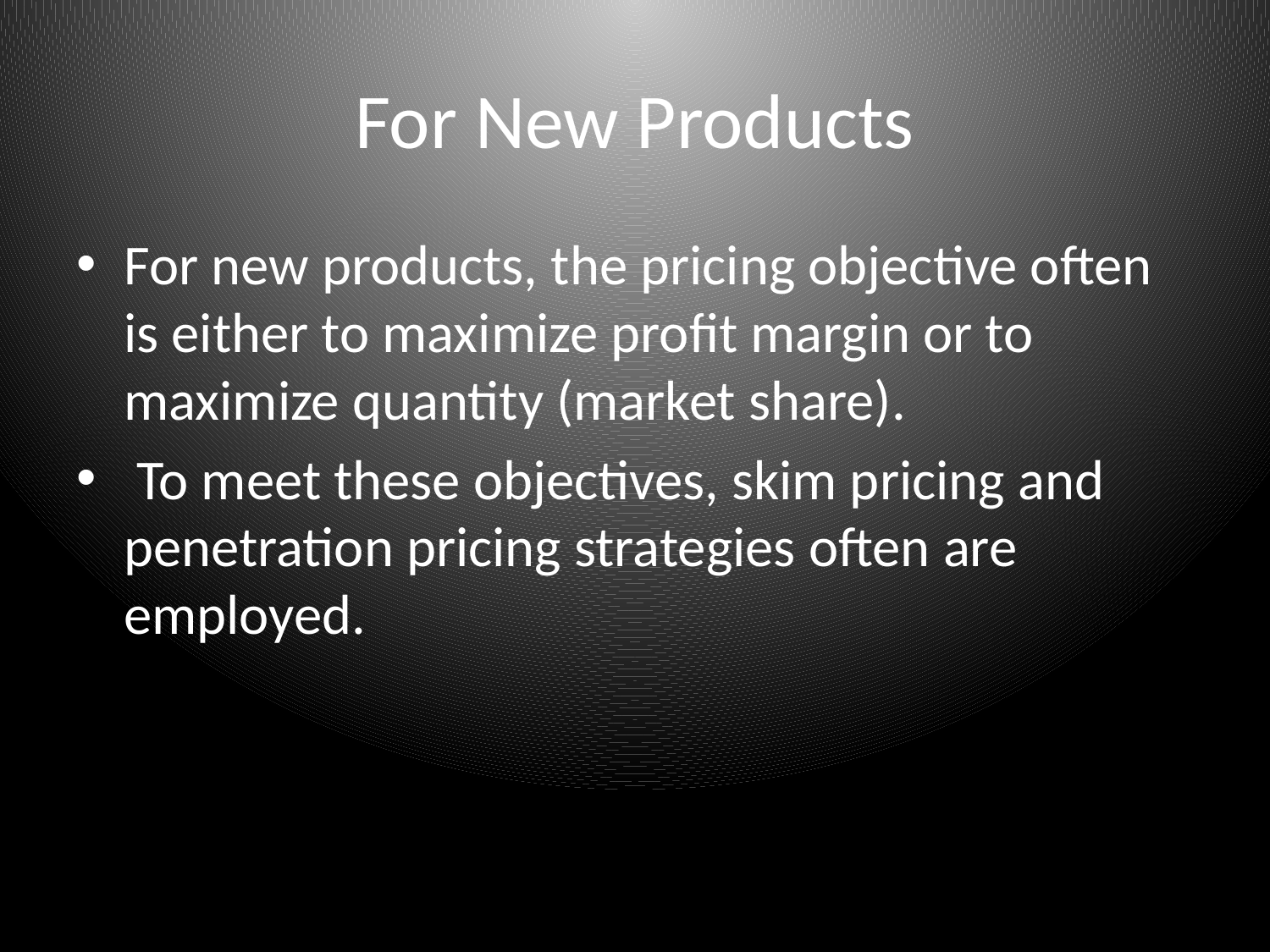

# For New Products
For new products, the pricing objective often is either to maximize profit margin or to maximize quantity (market share).
 To meet these objectives, skim pricing and penetration pricing strategies often are employed.